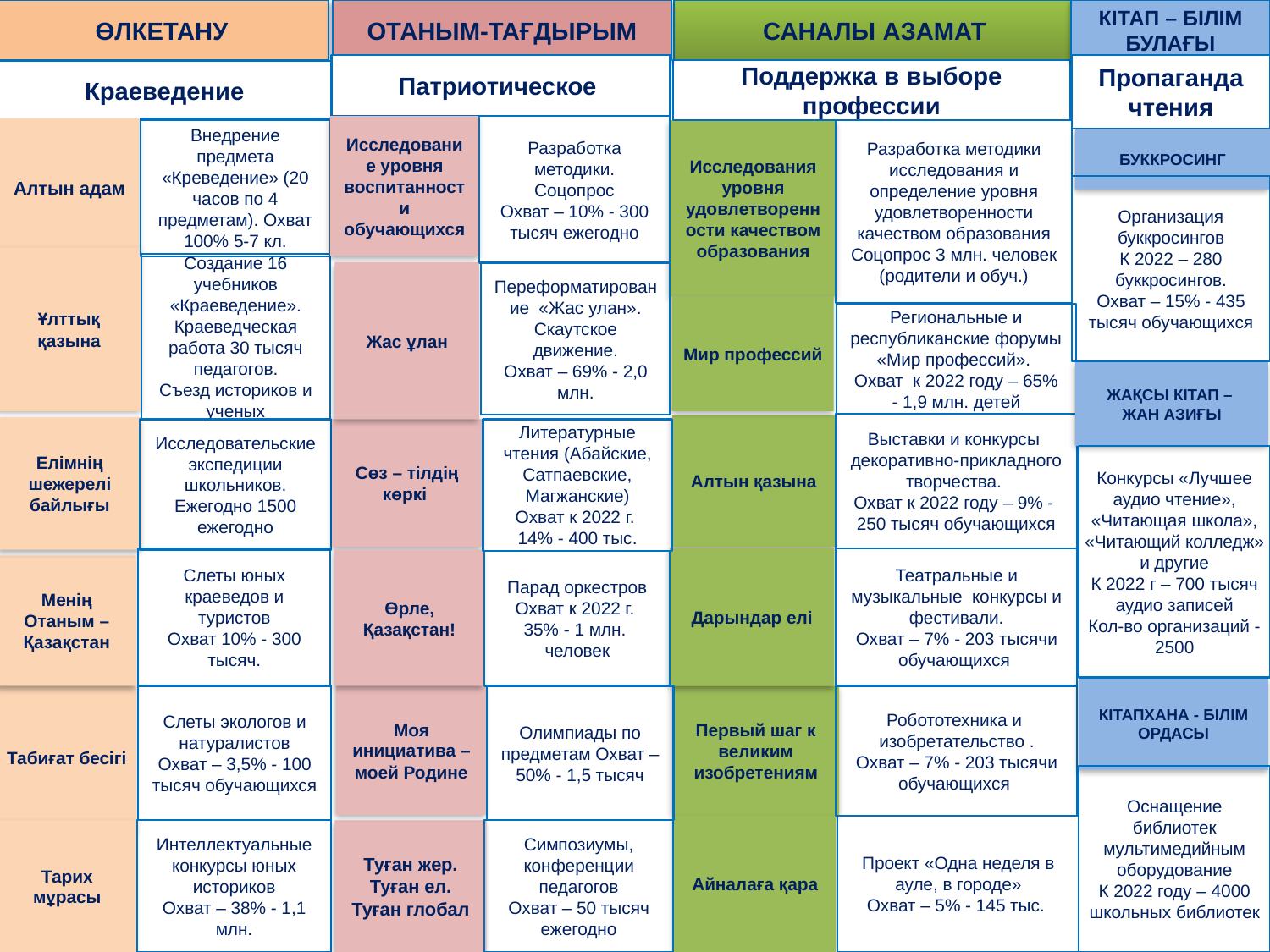

ӨЛКЕТАНУ
ОТАНЫМ-ТАҒДЫРЫМ
КІТАП – БІЛІМ БУЛАҒЫ
САНАЛЫ АЗАМАТ
Патриотическое
Пропаганда чтения
Поддержка в выборе профессии
Краеведение
Разработка методики.
Соцопрос
Охват – 10% - 300 тысяч ежегодно
Исследование уровня воспитанности обучающихся
Алтын адам
Внедрение предмета «Креведение» (20 часов по 4 предметам). Охват 100% 5-7 кл.
Исследования уровня удовлетворенности качеством образования

Разработка методики исследования и определение уровня удовлетворенности качеством образования
Соцопрос 3 млн. человек (родители и обуч.)

БУККРОСИНГ
Организация буккросингов
К 2022 – 280 буккросингов.
Охват – 15% - 435 тысяч обучающихся
Ұлттық қазына
Создание 16 учебников «Краеведение». Краеведческая работа 30 тысяч педагогов.
Съезд историков и ученых
Жас ұлан
Переформатирование  «Жас улан». Скаутское движение.
Охват – 69% - 2,0 млн.
Мир профессий
Региональные и республиканские форумы «Мир профессий».
Охват  к 2022 году – 65% - 1,9 млн. детей
ЖАҚСЫ КІТАП –
ЖАН АЗИҒЫ
Выставки и конкурсы
декоративно-прикладного творчества.
Охват к 2022 году – 9% -  250 тысяч обучающихся
Алтын қазына
Елімнің шежерелі байлығы
Литературные чтения (Абайские, Сатпаевские, Магжанские)
Охват к 2022 г.  14% - 400 тыс.
Сөз – тілдің көркі
Исследовательские экспедиции школьников.
Ежегодно 1500 ежегодно
Конкурсы «Лучшее аудио чтение», «Читающая школа», «Читающий колледж» и другие
К 2022 г – 700 тысяч аудио записей
Кол-во организаций - 2500
Дарындар елі
Театральные и музыкальные  конкурсы и фестивали.
Охват – 7% - 203 тысячи обучающихся
Слеты юных краеведов и туристов
Охват 10% - 300 тысяч.
Өрле, Қазақстан!
Парад оркестров
Охват к 2022 г.  35% - 1 млн.  человек
Менің Отаным – Қазақстан
КІТАПХАНА - БІЛІМ ОРДАСЫ
Первый шаг к великим изобретениям
Робототехника и  изобретательство .
Охват – 7% - 203 тысячи обучающихся
Табиғат бесігі
Слеты экологов и натуралистов
Охват – 3,5% - 100 тысяч обучающихся
Моя инициатива – моей Родине
Олимпиады по предметам Охват – 50% - 1,5 тысяч
Оснащение библиотек мультимедийным оборудование
К 2022 году – 4000 школьных библиотек
Айналаға қара
Проект «Одна неделя в ауле, в городе»
Охват – 5% - 145 тыс.
Тарих мұрасы
Интеллектуальные конкурсы юных историков
Охват – 38% - 1,1 млн.
Туған жер. Туған ел. Туған глобал
Симпозиумы, конференции педагогов
Охват – 50 тысяч ежегодно